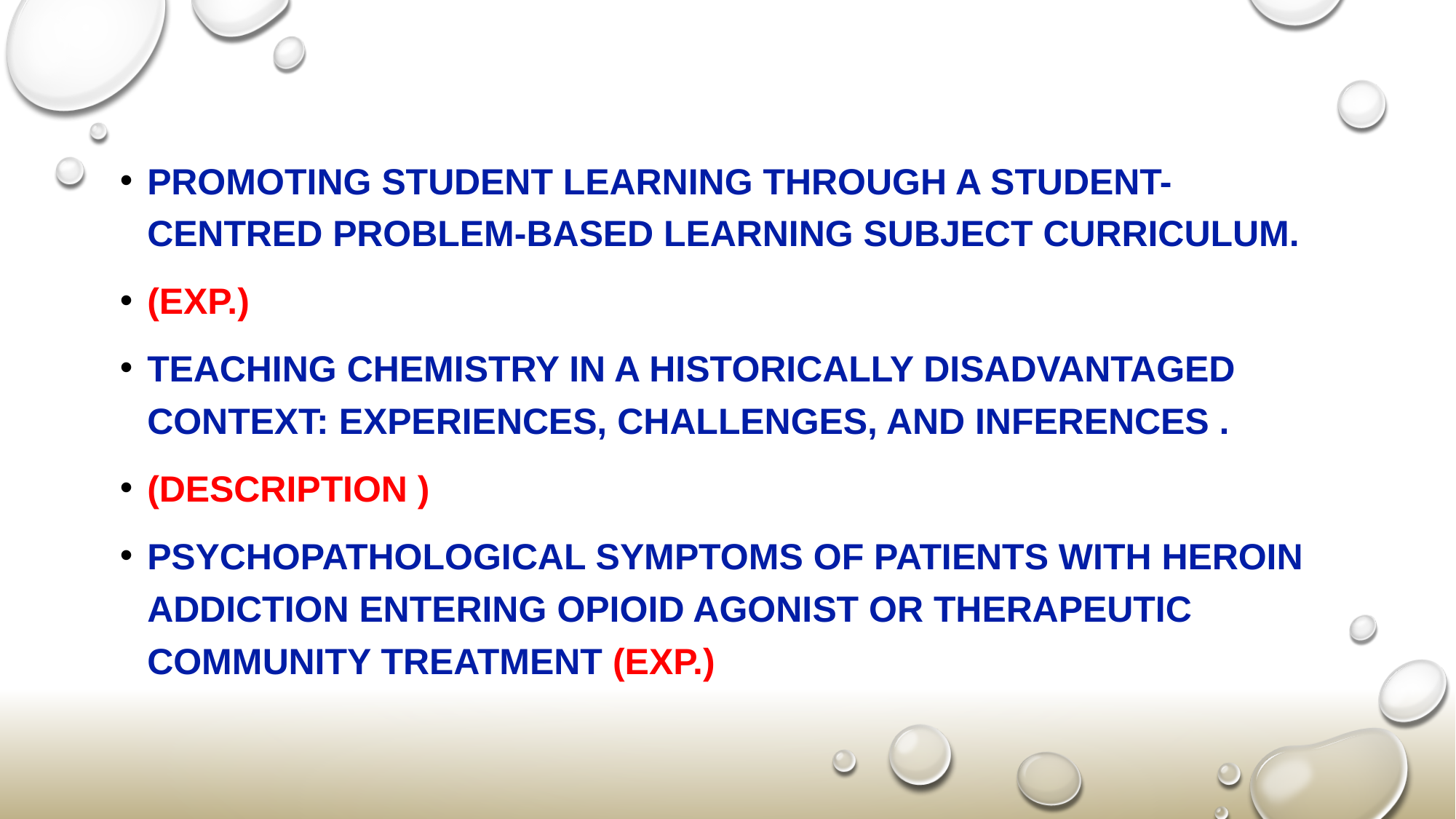

Promoting student learning through a student-centred problem-based learning subject curriculum.
(exp.)
Teaching Chemistry in a Historically Disadvantaged Context: Experiences, Challenges, and Inferences .
(description )
Psychopathological symptoms of patients with heroin addiction entering opioid agonist or therapeutic community treatment (exp.)